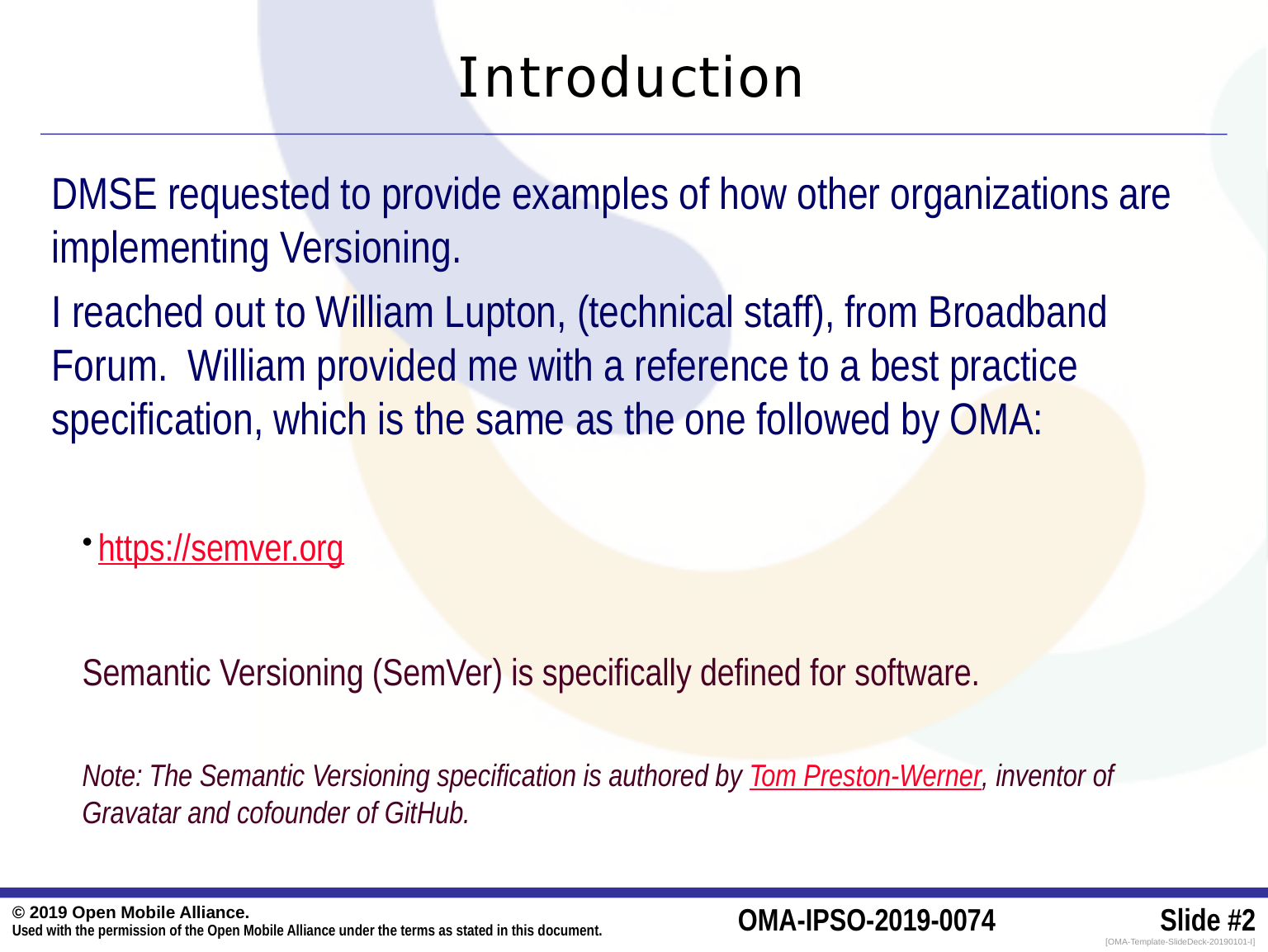

# Introduction
DMSE requested to provide examples of how other organizations are implementing Versioning.
I reached out to William Lupton, (technical staff), from Broadband Forum.  William provided me with a reference to a best practice specification, which is the same as the one followed by OMA:

https://semver.org

Semantic Versioning (SemVer) is specifically defined for software.

Note: The Semantic Versioning specification is authored by Tom Preston-Werner, inventor of Gravatar and cofounder of GitHub.